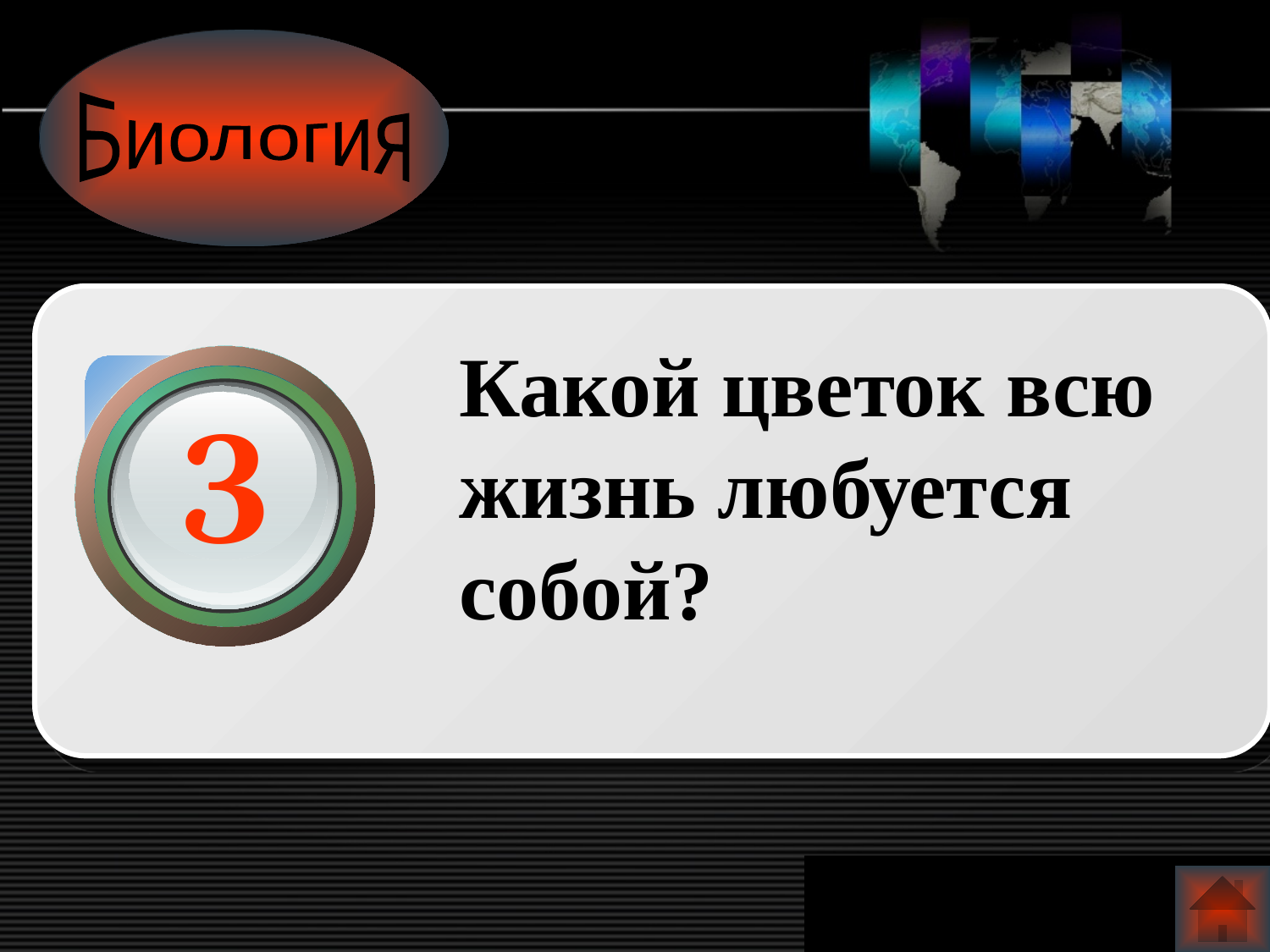

Биология

Какой цветок всю жизнь любуется собой?

3

www.themegallery.com